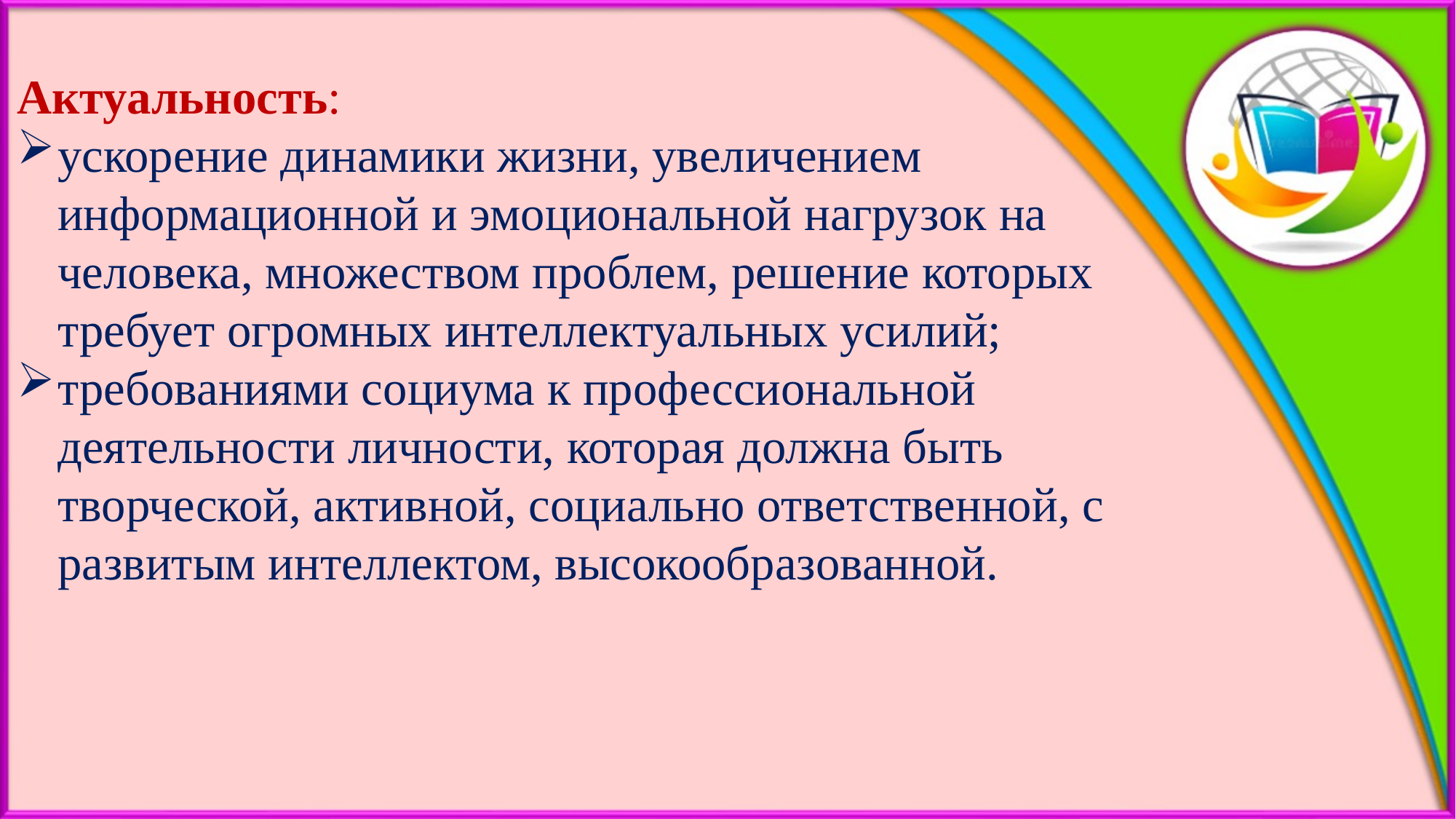

Актуальность:
ускорение динамики жизни, увеличением информационной и эмоциональной нагрузок на человека, множеством проблем, решение которых требует огромных интеллектуальных усилий;
требованиями социума к профессиональной деятельности личности, которая должна быть творческой, активной, социально ответственной, с развитым интеллектом, высокообразованной.

#